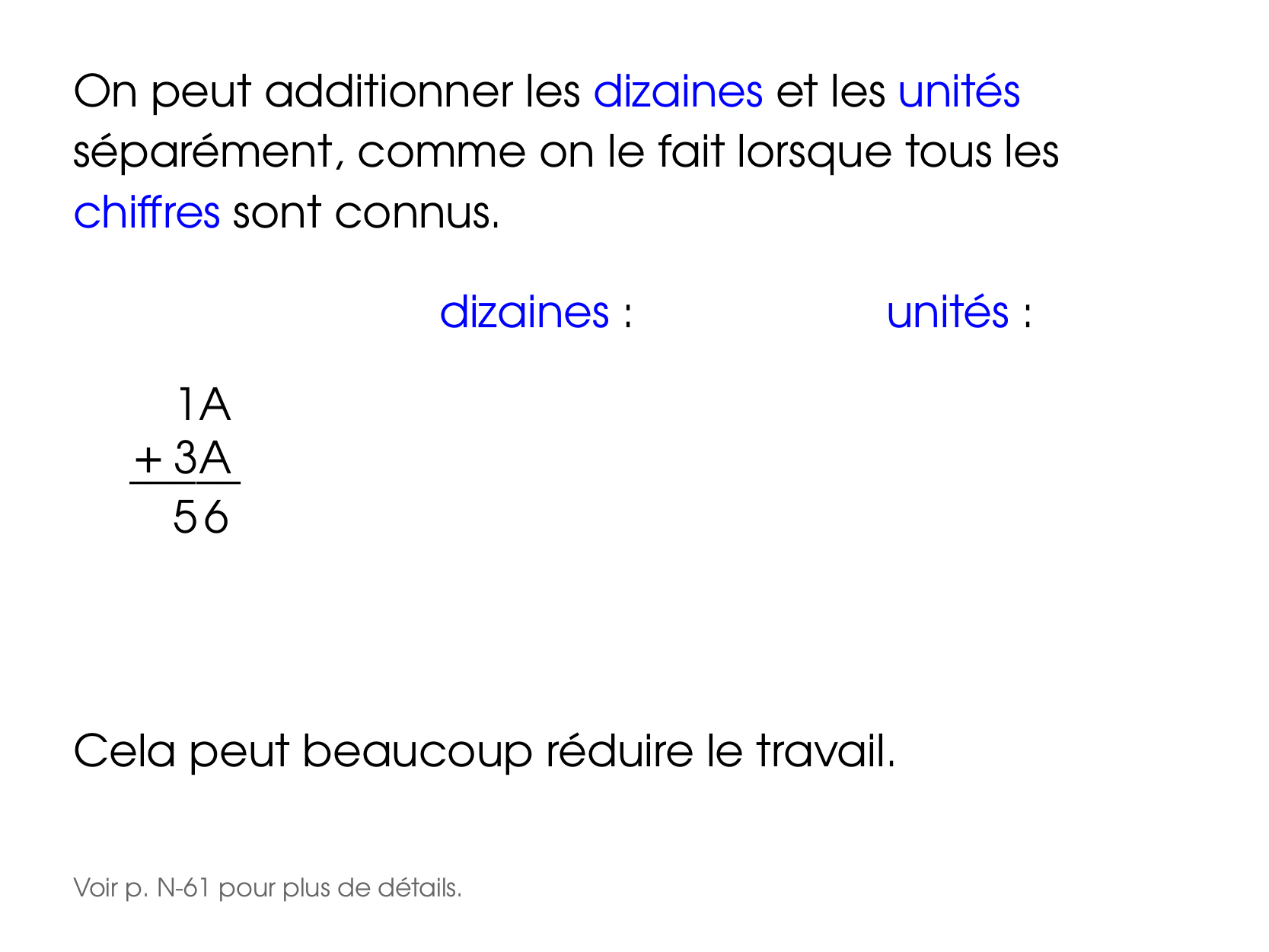

On peut additionner les dizaines et les unités séparément, comme on le fait lorsque tous les chiffres sont connus.
dizaines :
unités :
1A
3A
+
_____
5 6
Cela peut beaucoup réduire le travail.
Voir p. N-61 pour plus de détails.